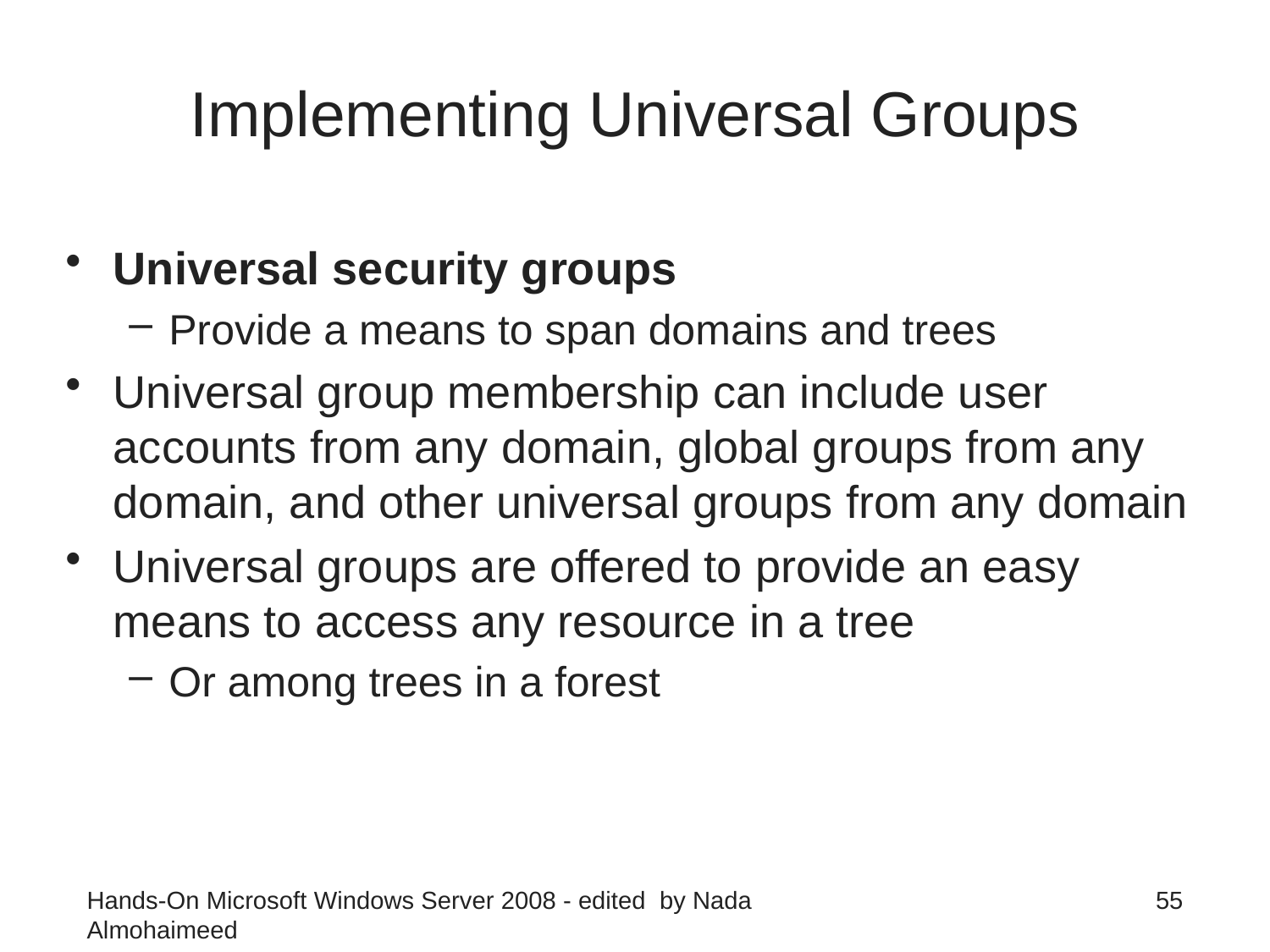

# Implementing Universal Groups
Universal security groups
Provide a means to span domains and trees
Universal group membership can include user accounts from any domain, global groups from any domain, and other universal groups from any domain
Universal groups are offered to provide an easy means to access any resource in a tree
Or among trees in a forest
Hands-On Microsoft Windows Server 2008 - edited  by Nada Almohaimeed
55